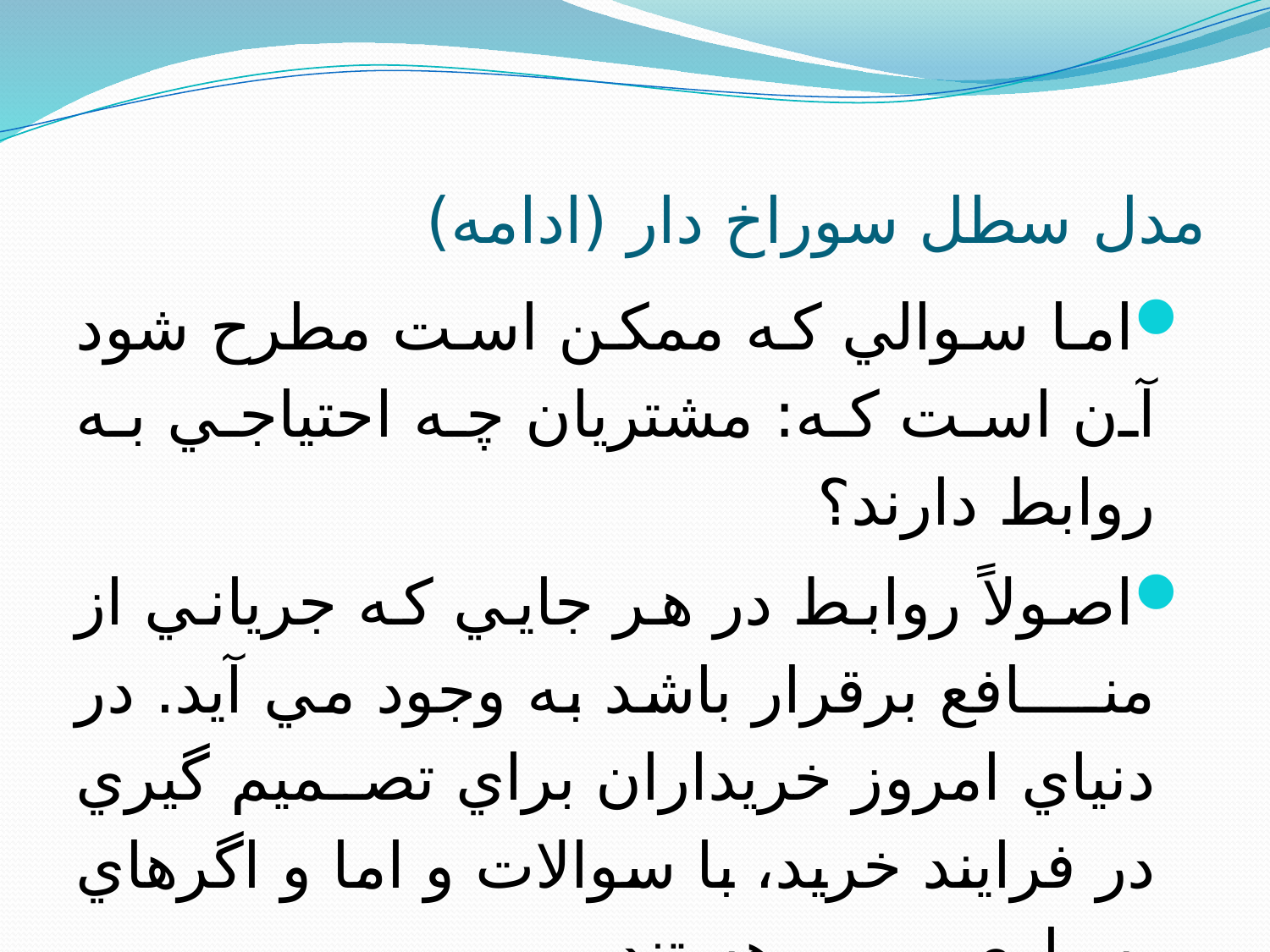

# مدل سطل سوراخ دار (ادامه)
اما سوالي که ممکن است مطرح شود آن است که: مشتريان چه احتياجي به روابط دارند؟
اصولاً روابط در هر جايي که جرياني از منــــافع برقرار باشد به وجود مي آيد. در دنياي امروز خريداران براي تصميم گيري در فرايند خريد، با سوالات و اما و اگرهاي بسياري روبرو هستند.